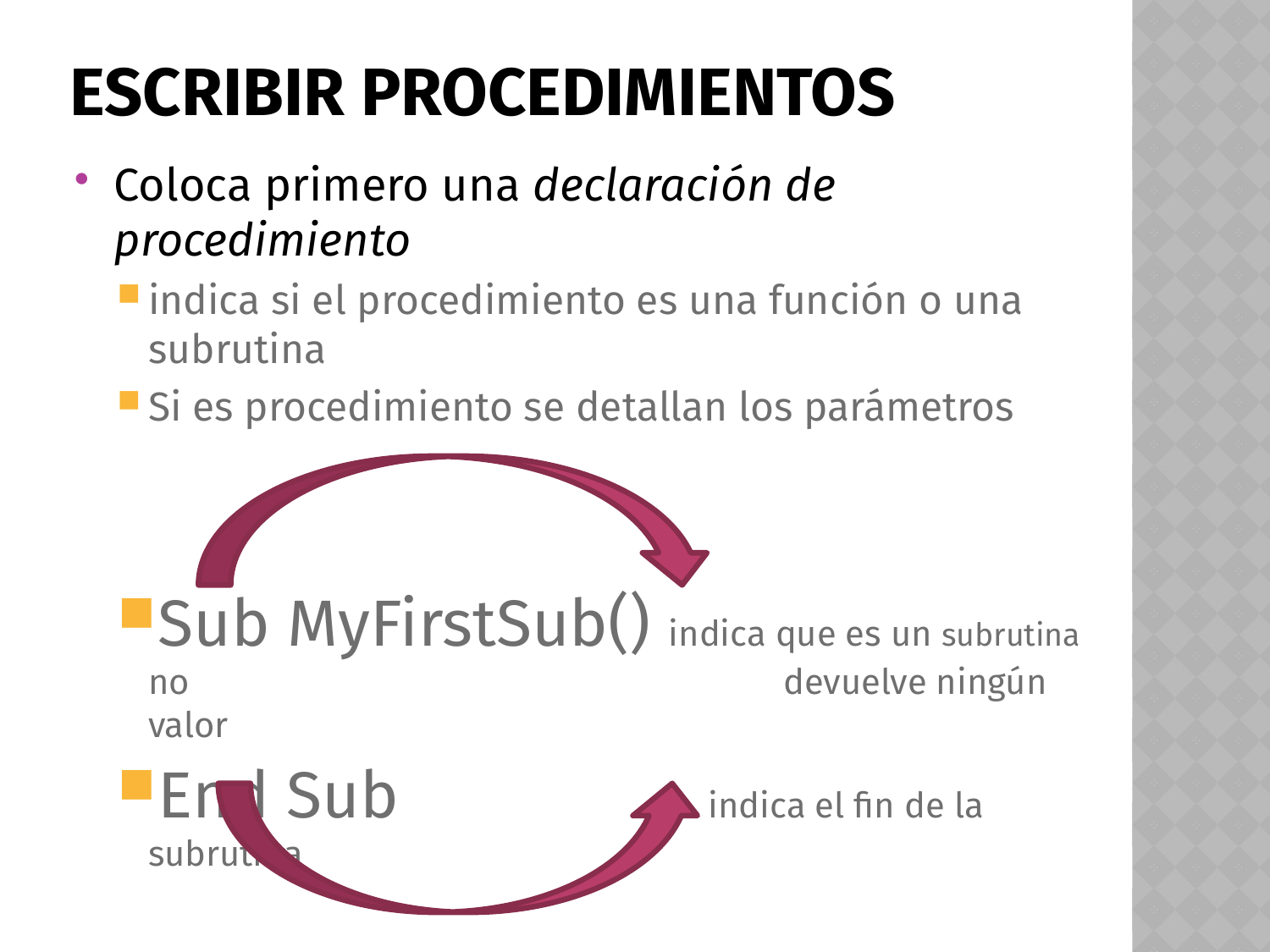

# Escribir procedimientos
Coloca primero una declaración de procedimiento
indica si el procedimiento es una función o una subrutina
Si es procedimiento se detallan los parámetros

Sub MyFirstSub() indica que es un subrutina no 					devuelve ningún valor
End Sub 		   indica el fin de la subrutina